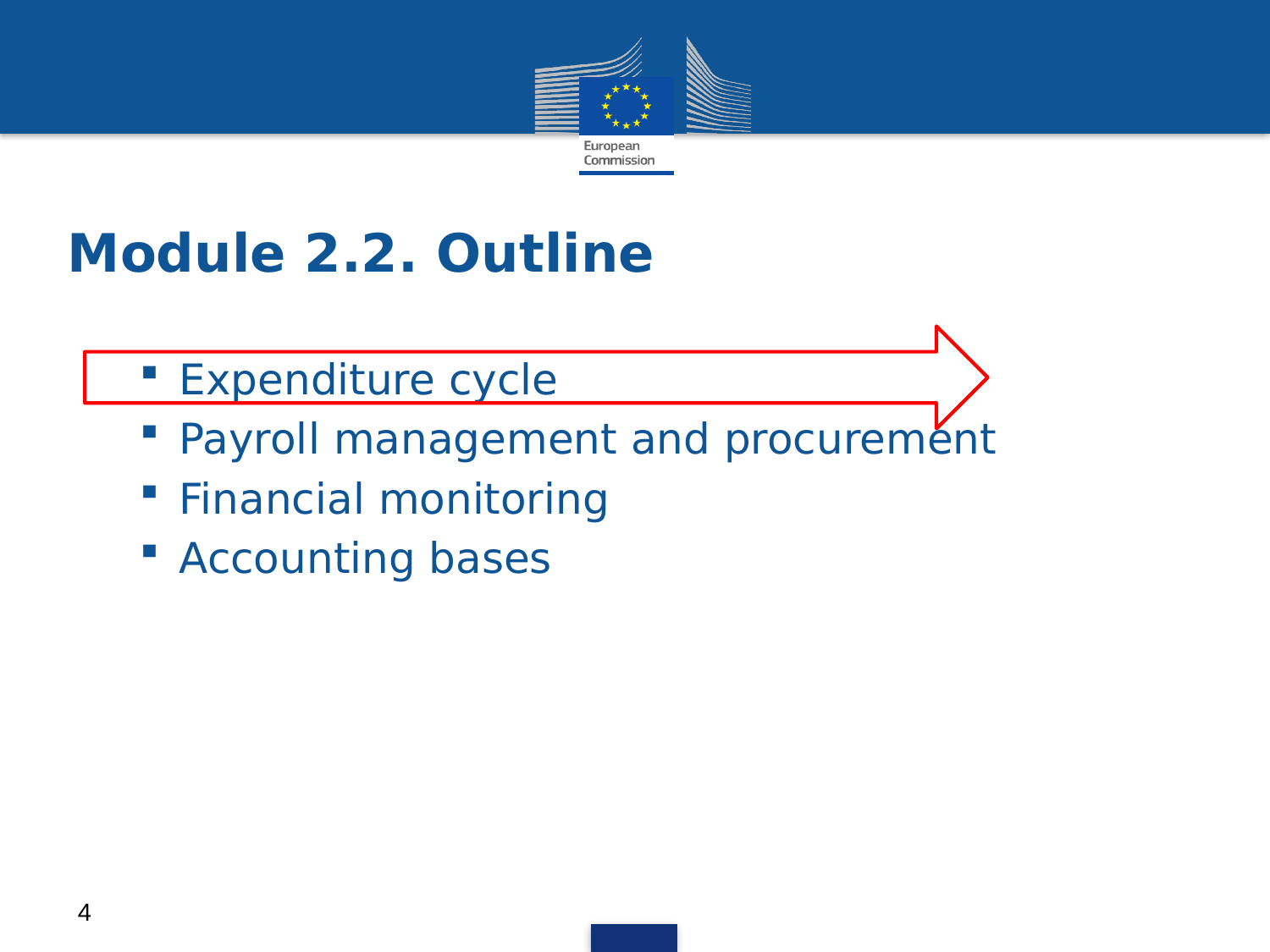

# Module 2.2. Outline

Expenditure cycle
Payroll management and procurement
Financial monitoring
Accounting bases

4